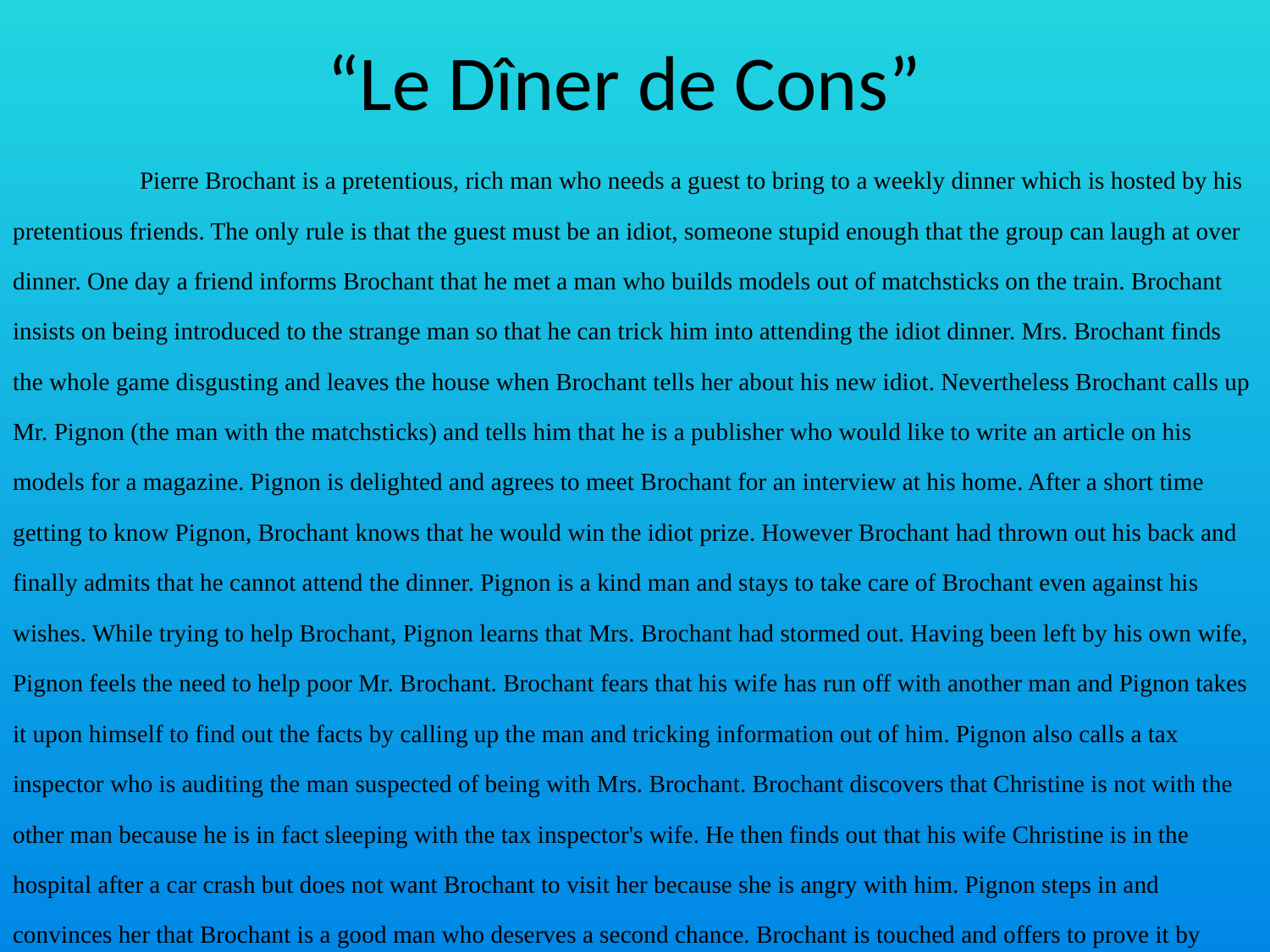

# “Le Dîner de Cons”
	Pierre Brochant is a pretentious, rich man who needs a guest to bring to a weekly dinner which is hosted by his pretentious friends. The only rule is that the guest must be an idiot, someone stupid enough that the group can laugh at over dinner. One day a friend informs Brochant that he met a man who builds models out of matchsticks on the train. Brochant insists on being introduced to the strange man so that he can trick him into attending the idiot dinner. Mrs. Brochant finds the whole game disgusting and leaves the house when Brochant tells her about his new idiot. Nevertheless Brochant calls up Mr. Pignon (the man with the matchsticks) and tells him that he is a publisher who would like to write an article on his models for a magazine. Pignon is delighted and agrees to meet Brochant for an interview at his home. After a short time getting to know Pignon, Brochant knows that he would win the idiot prize. However Brochant had thrown out his back and finally admits that he cannot attend the dinner. Pignon is a kind man and stays to take care of Brochant even against his wishes. While trying to help Brochant, Pignon learns that Mrs. Brochant had stormed out. Having been left by his own wife, Pignon feels the need to help poor Mr. Brochant. Brochant fears that his wife has run off with another man and Pignon takes it upon himself to find out the facts by calling up the man and tricking information out of him. Pignon also calls a tax inspector who is auditing the man suspected of being with Mrs. Brochant. Brochant discovers that Christine is not with the other man because he is in fact sleeping with the tax inspector's wife. He then finds out that his wife Christine is in the hospital after a car crash but does not want Brochant to visit her because she is angry with him. Pignon steps in and convinces her that Brochant is a good man who deserves a second chance. Brochant is touched and offers to prove it by going to the next idiot dinner as Pignon's guest.